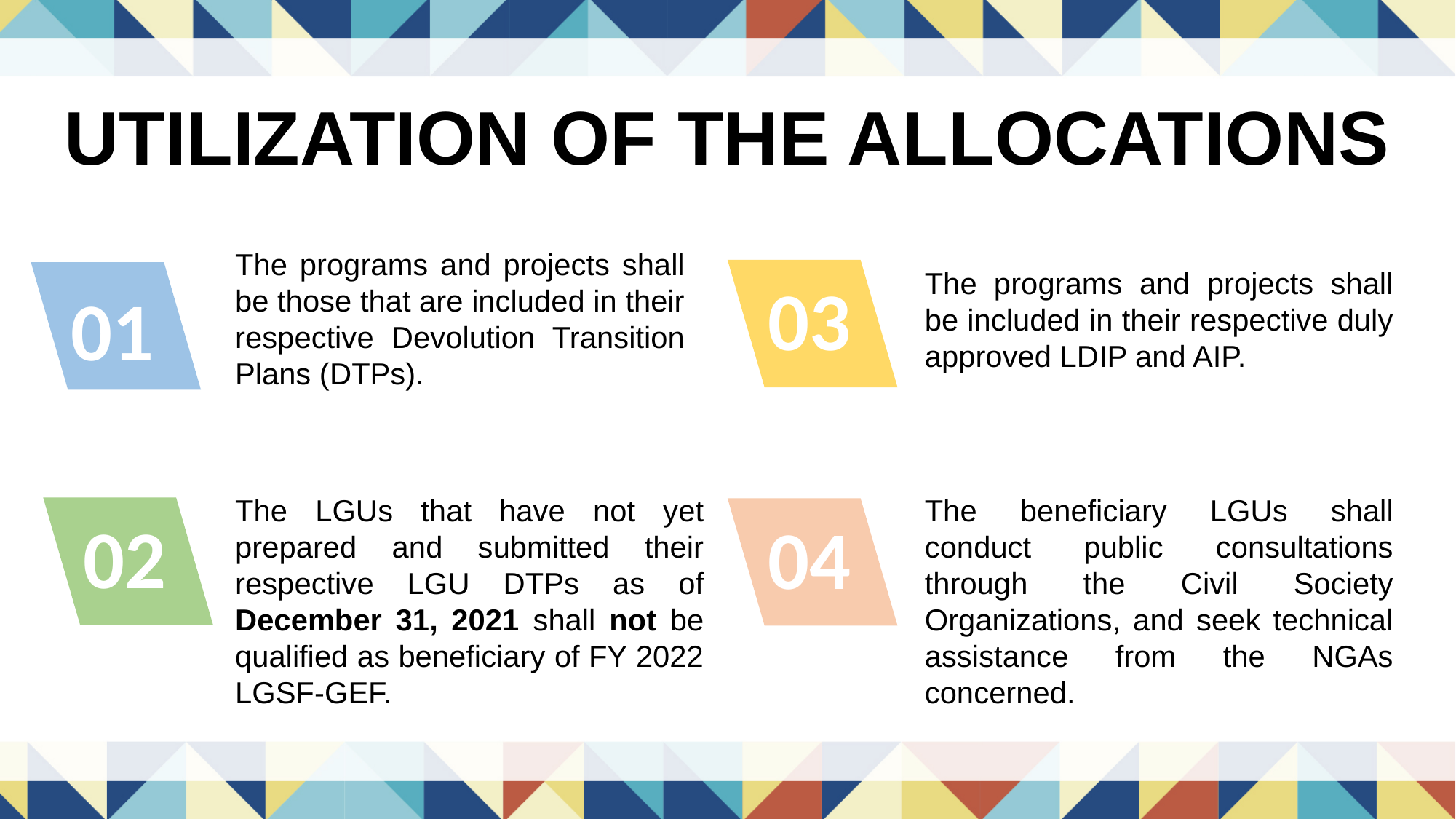

UTILIZATION OF THE ALLOCATIONS
The programs and projects shall be those that are included in their respective Devolution Transition Plans (DTPs).
The programs and projects shall be included in their respective duly approved LDIP and AIP.
03
01
The LGUs that have not yet prepared and submitted their respective LGU DTPs as of December 31, 2021 shall not be qualified as beneficiary of FY 2022 LGSF-GEF.
The beneficiary LGUs shall conduct public consultations through the Civil Society Organizations, and seek technical assistance from the NGAs concerned.
02
04